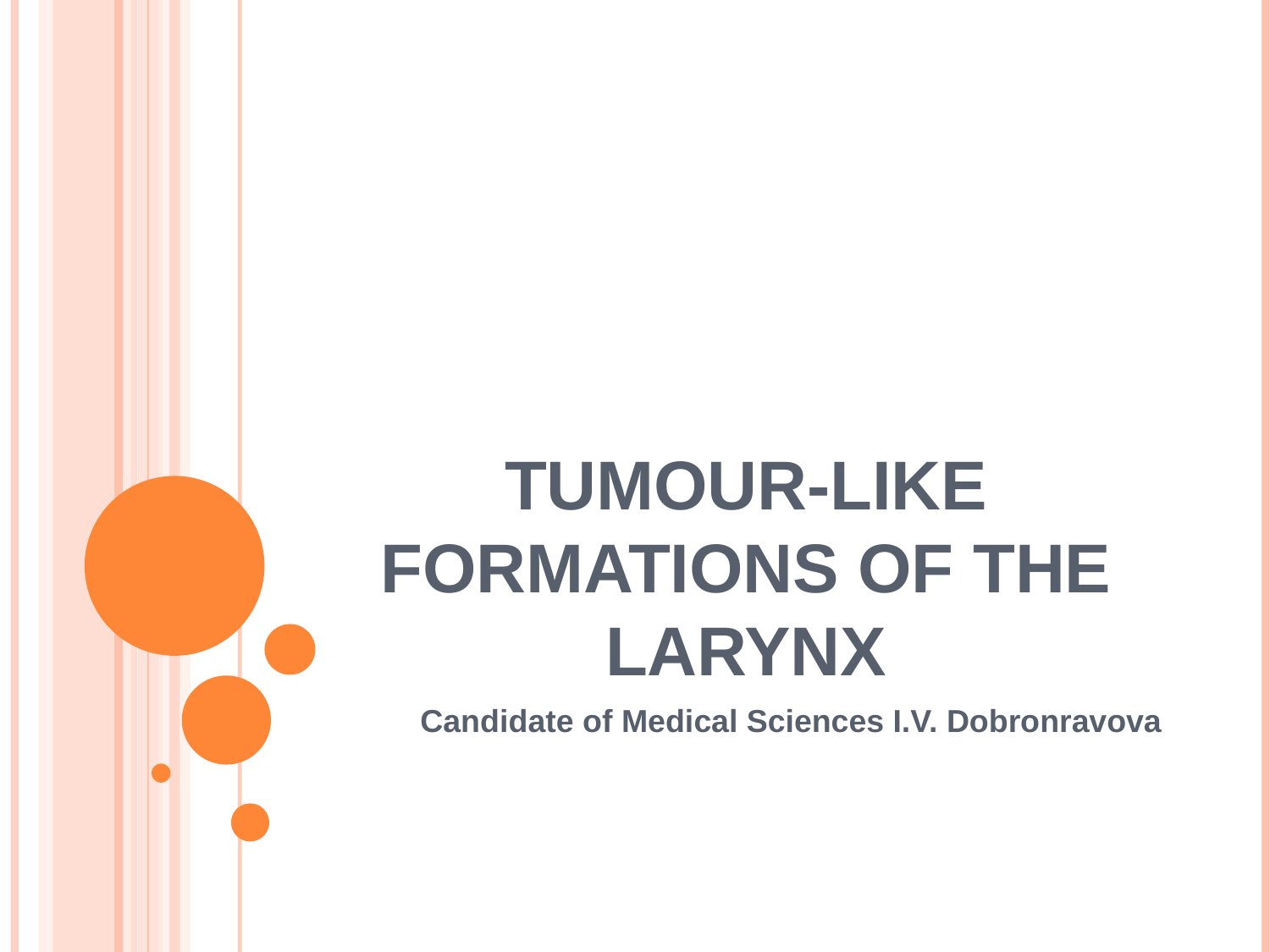

# Tumour-like formations of the larynx
Candidate of Medical Sciences I.V. Dobronravova